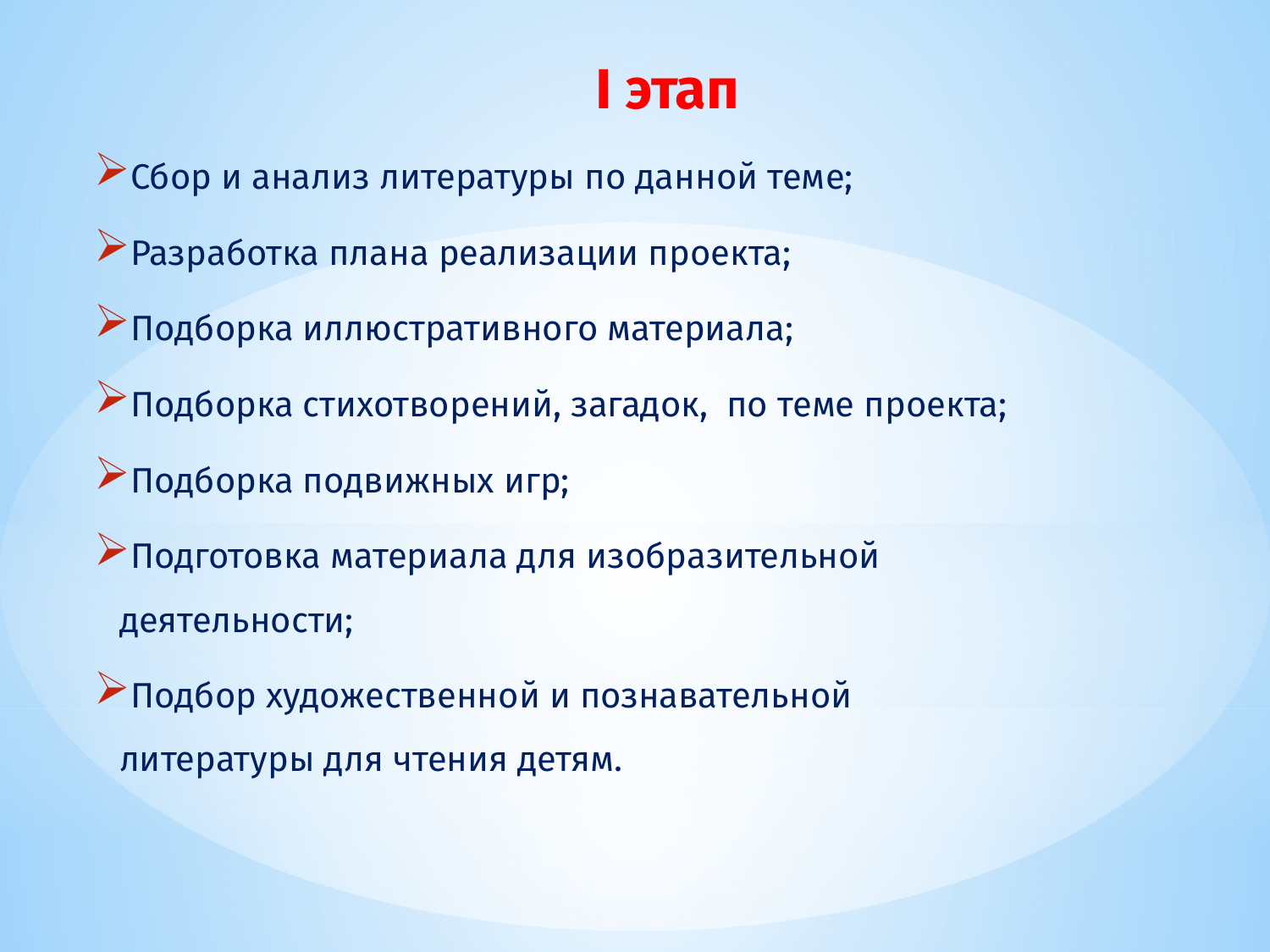

I этап
Сбор и анализ литературы по данной теме;
Разработка плана реализации проекта;
Подборка иллюстративного материала;
Подборка стихотворений, загадок,  по теме проекта;
Подборка подвижных игр;
Подготовка материала для изобразительной деятельности;
Подбор художественной и познавательной литературы для чтения детям.